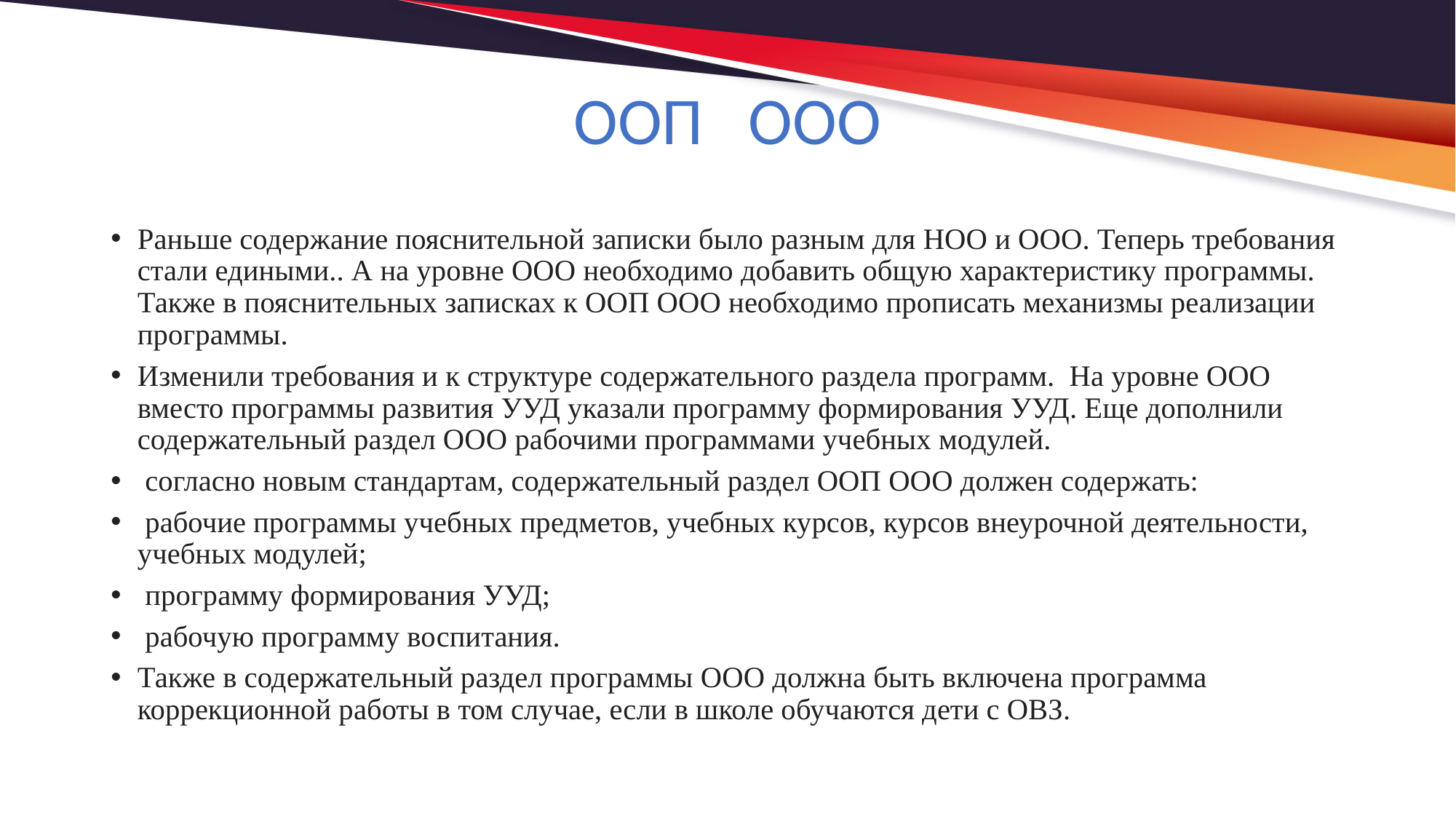

# ООП   ООО
Раньше содержание пояснительной записки было разным для НОО и ООО. Теперь требования стали едиными.. А на уровне ООО необходимо добавить общую характеристику программы. Также в пояснительных записках к ООП ООО необходимо прописать механизмы реализации программы.
Изменили требования и к структуре содержательного раздела программ.  На уровне ООО вместо программы развития УУД указали программу формирования УУД. Еще дополнили содержательный раздел ООО рабочими программами учебных модулей.
 согласно новым стандартам, содержательный раздел ООП ООО должен содержать:
 рабочие программы учебных предметов, учебных курсов, курсов внеурочной деятельности, учебных модулей;
 программу формирования УУД;
 рабочую программу воспитания.
Также в содержательный раздел программы ООО должна быть включена программа коррекционной работы в том случае, если в школе обучаются дети с ОВЗ.